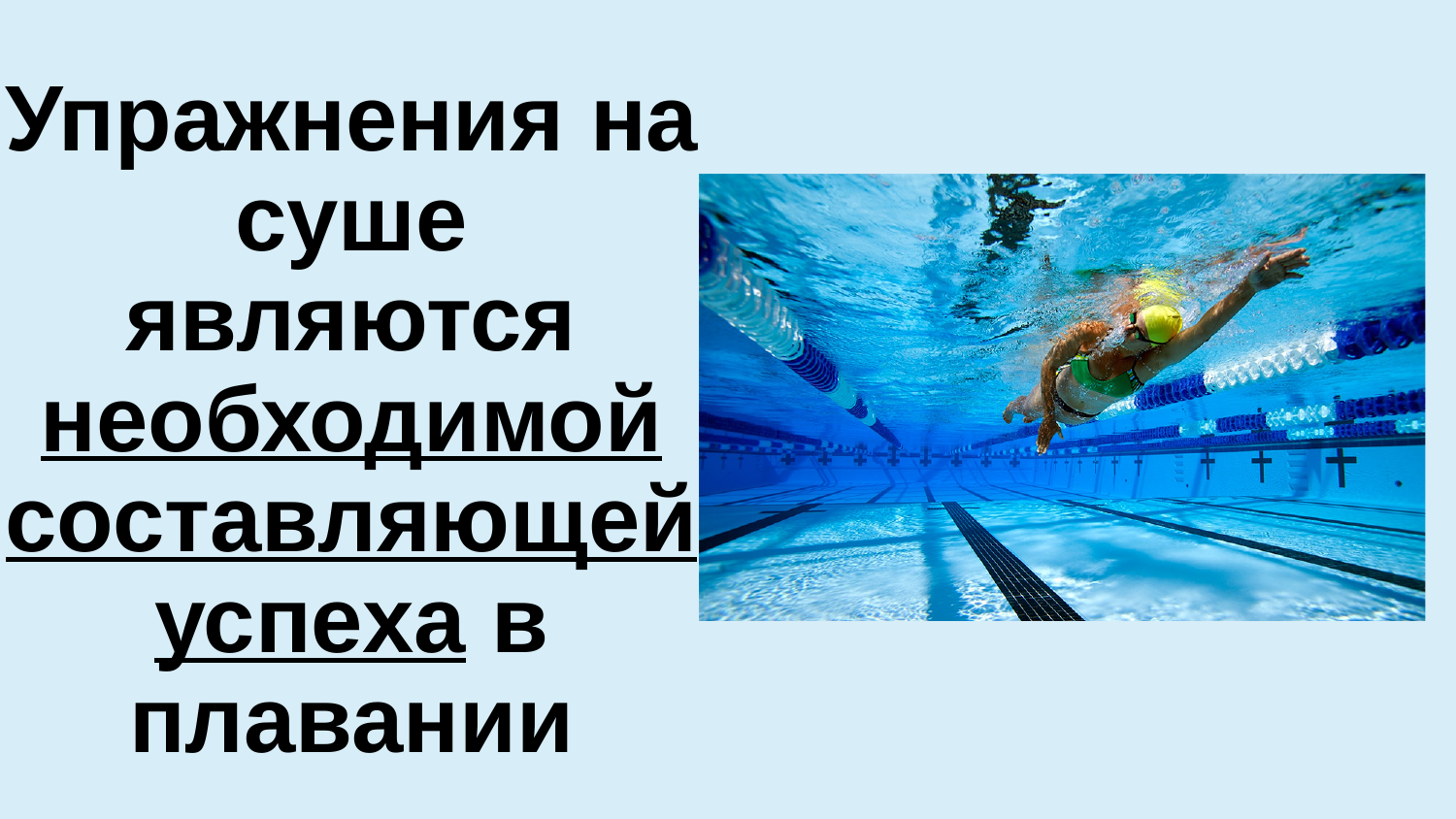

# Упражнения на суше являются необходимой составляющей успеха в плавании